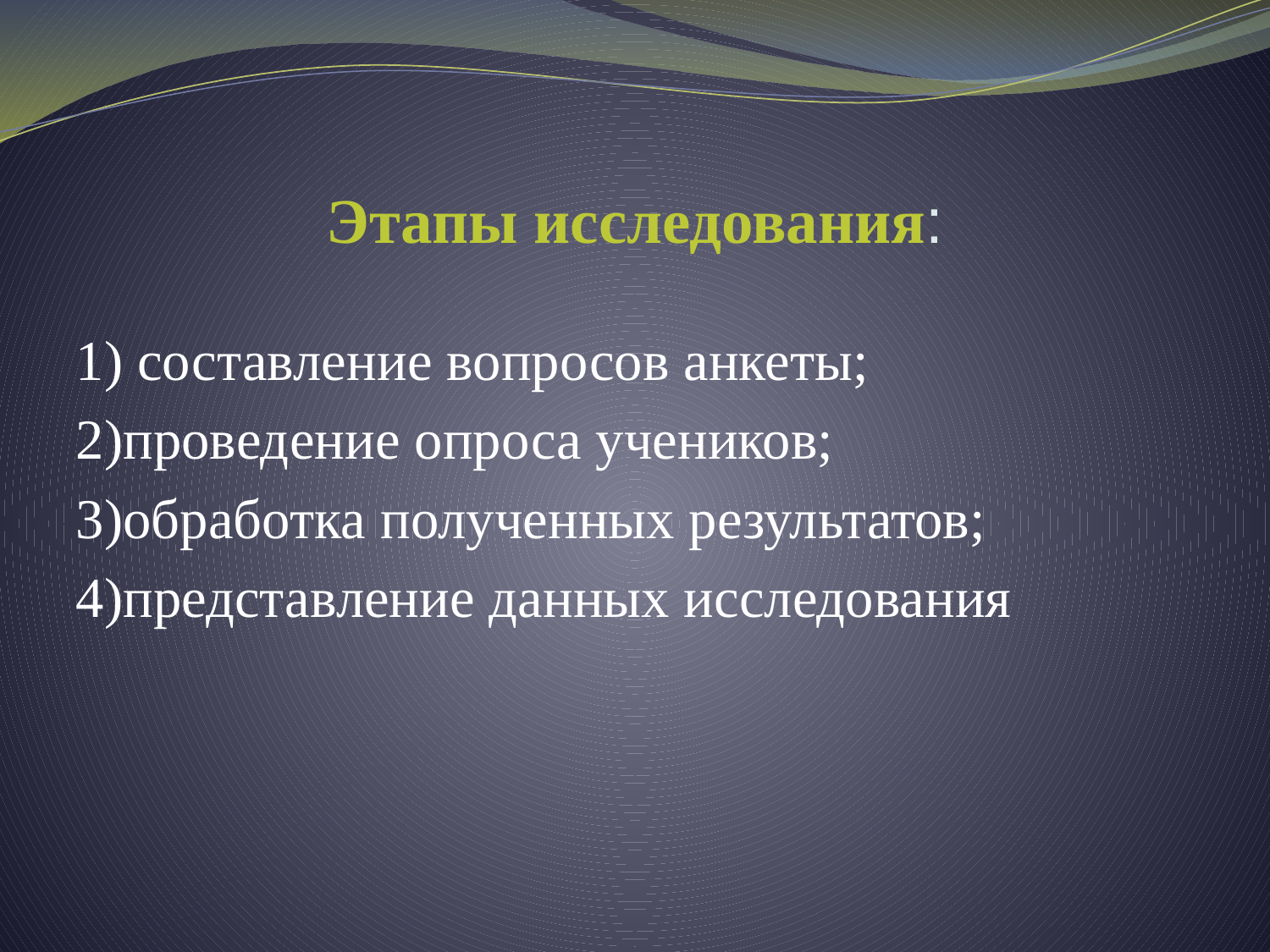

# Этапы исследования:
1) составление вопросов анкеты;
2)проведение опроса учеников;
3)обработка полученных результатов;
4)представление данных исследования